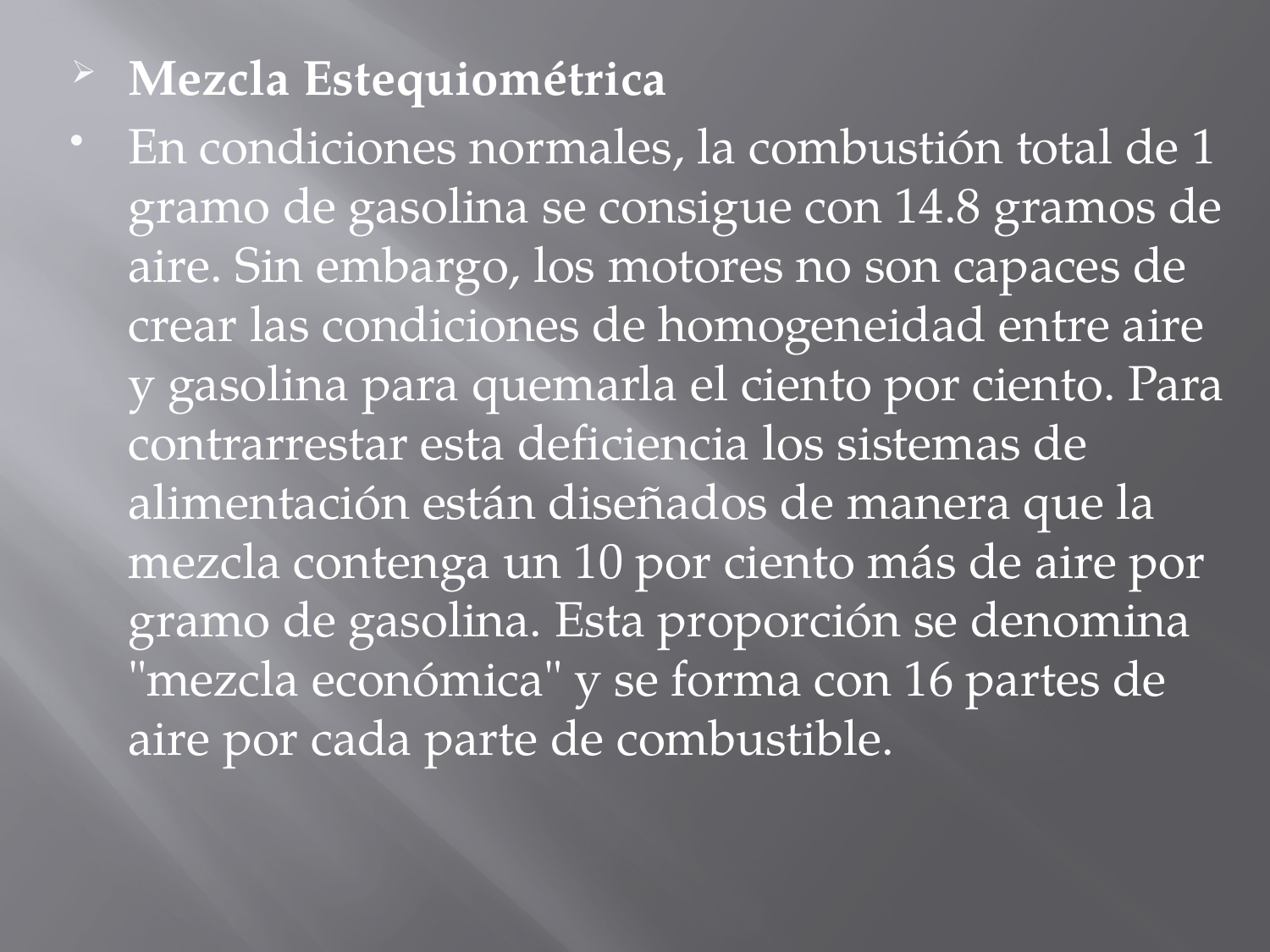

Mezcla Estequiométrica
En condiciones normales, la combustión total de 1 gramo de gasolina se consigue con 14.8 gramos de aire. Sin embargo, los motores no son capaces de crear las condiciones de homogeneidad entre aire y gasolina para quemarla el ciento por ciento. Para contrarrestar esta deficiencia los sistemas de alimentación están diseñados de manera que la mezcla contenga un 10 por ciento más de aire por gramo de gasolina. Esta proporción se denomina "mezcla económica" y se forma con 16 partes de aire por cada parte de combustible.